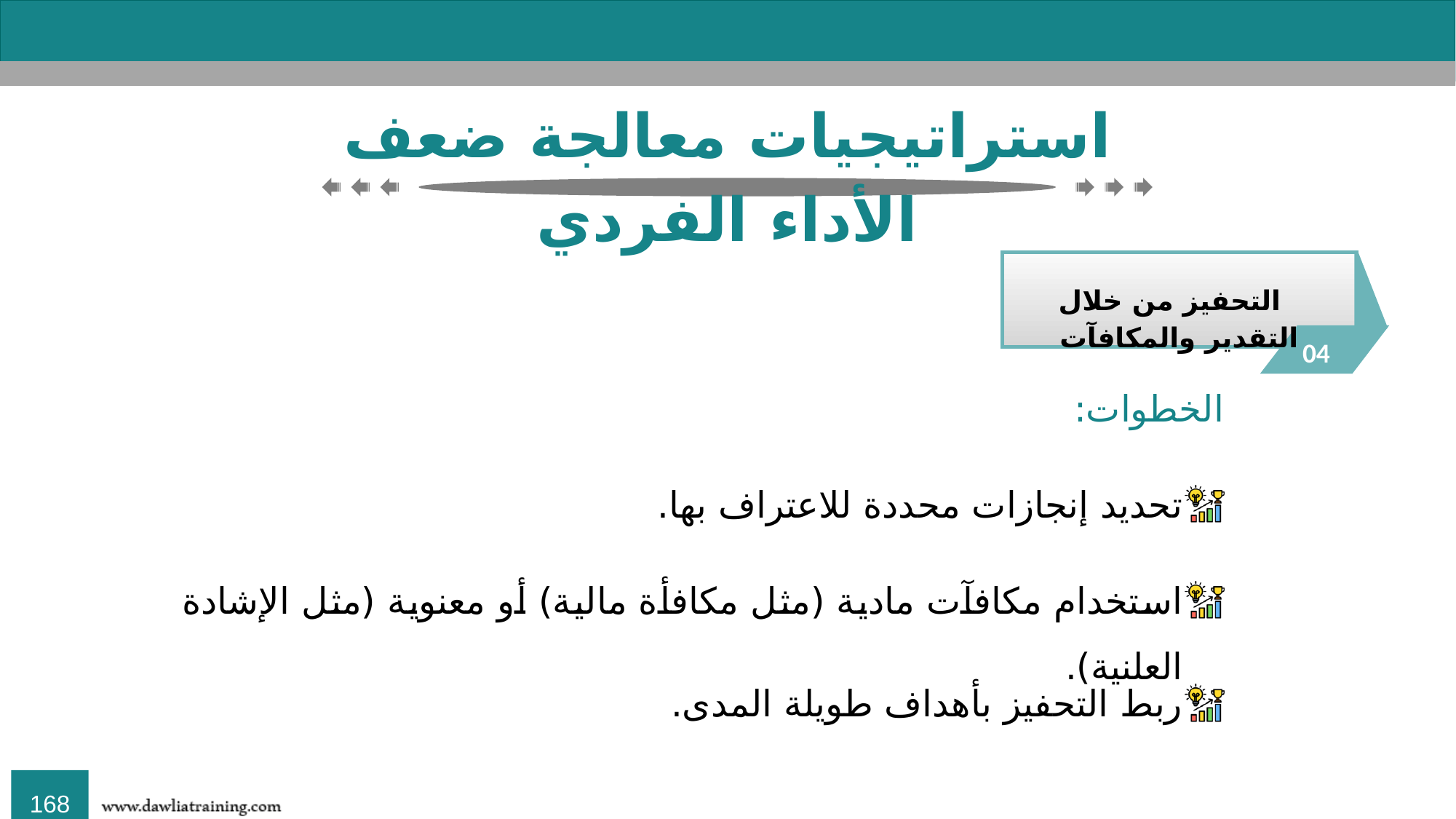

استراتيجيات معالجة ضعف الأداء الفردي

04
التحفيز من خلال التقدير والمكافآت
الخطوات:
تحديد إنجازات محددة للاعتراف بها.
استخدام مكافآت مادية (مثل مكافأة مالية) أو معنوية (مثل الإشادة العلنية).
ربط التحفيز بأهداف طويلة المدى.